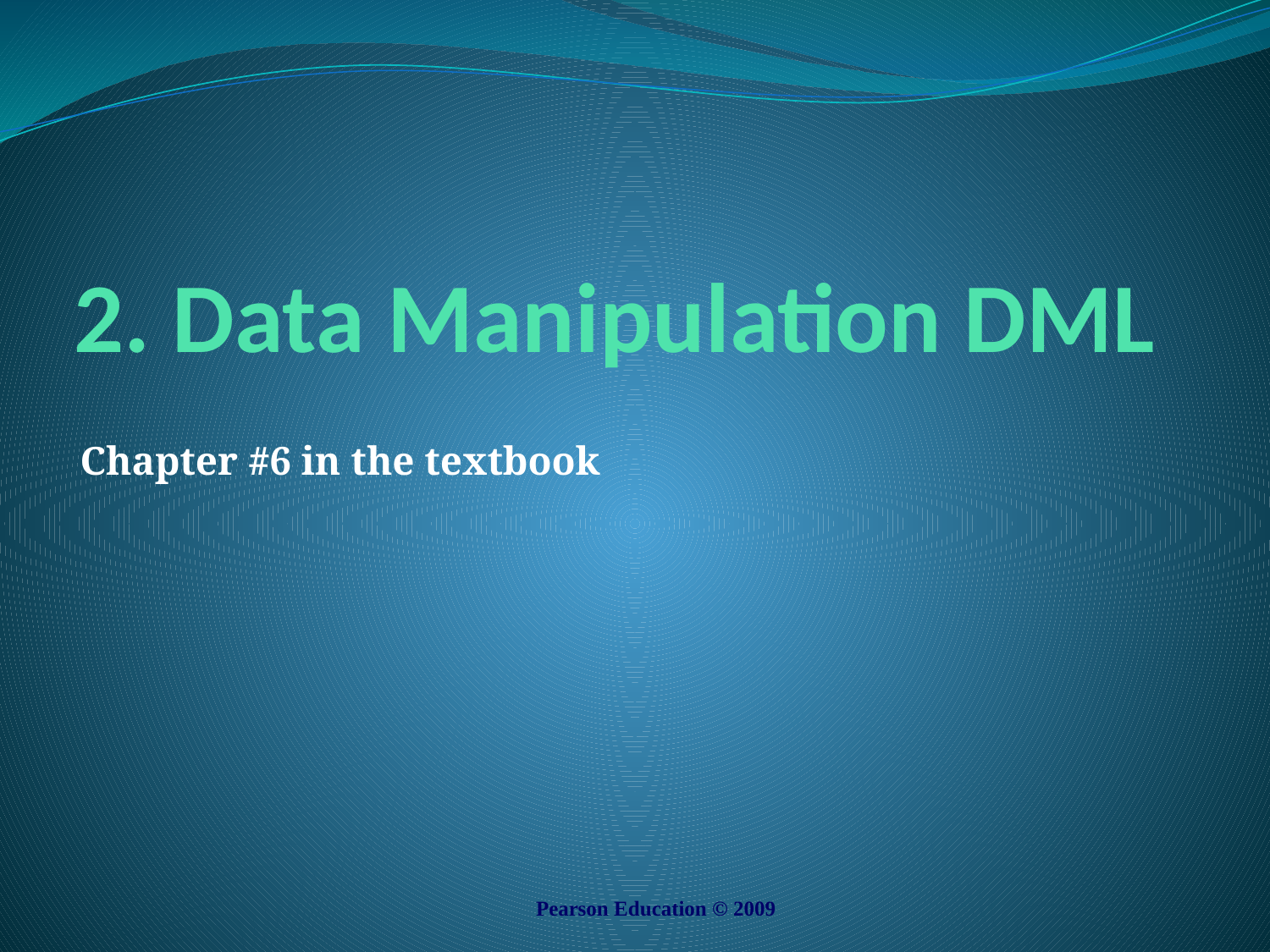

# 2. Data Manipulation DML

Chapter #6 in the textbook
Pearson Education © 2009